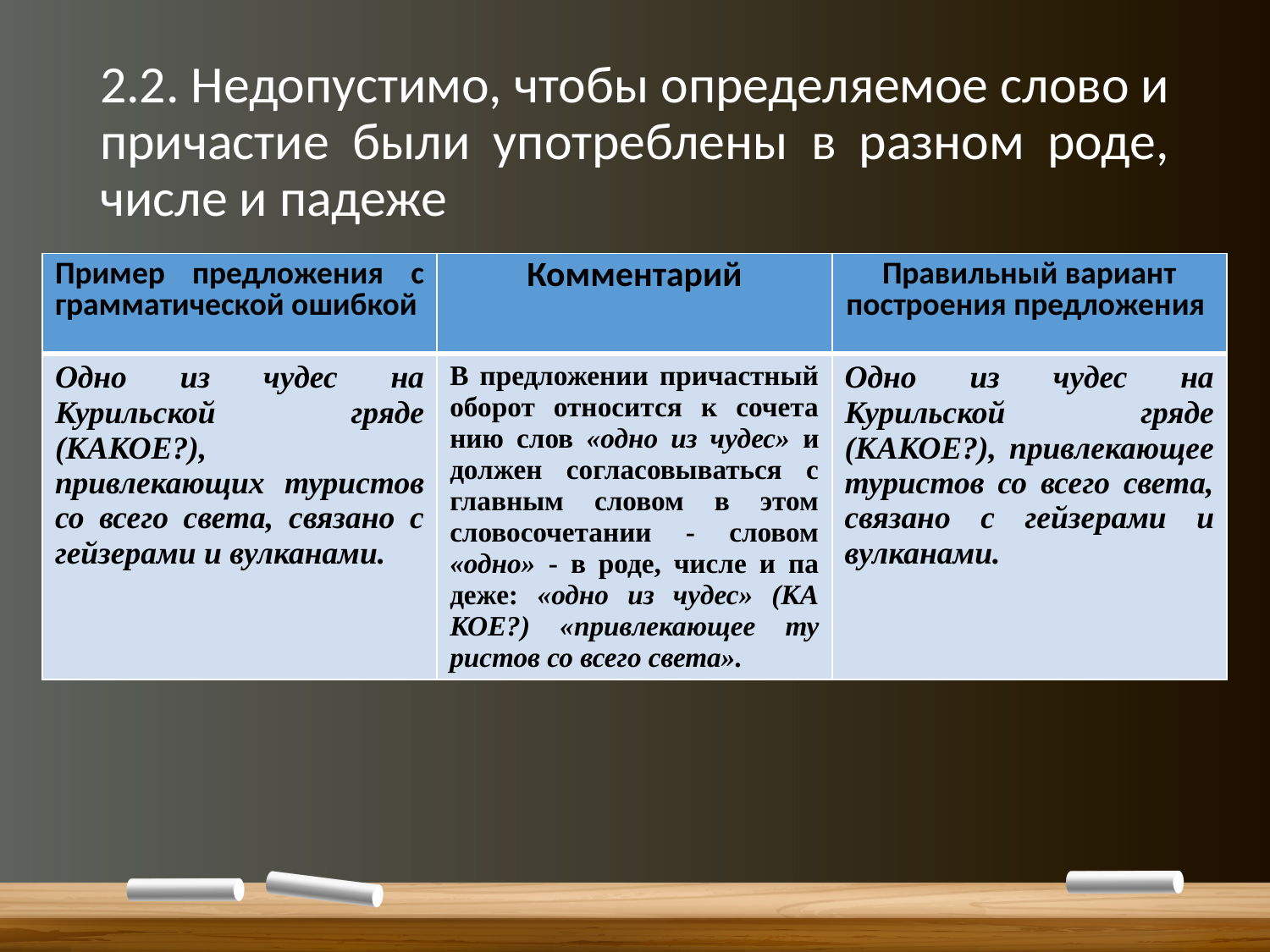

# 2.2. Недопустимо, чтобы определяемое слово и причастие были употреблены в разном роде, числе и падеже
| Пример предложения с грамматической ошибкой | Комментарий | Правильный вариант построения предложения |
| --- | --- | --- |
| Одно из чудес на Курильской гряде (КАКОЕ?), привлекающих туристов со всего света, связано с гейзе­рами и вулканами. | В предложении причастный оборот относится к сочета­нию слов «одно из чудес» и должен согласовываться с главным словом в этом словосочетании - словом «одно» - в роде, числе и па­деже: «одно из чудес» (КА­КОЕ?) «привлекающее ту­ристов со всего света». | Одно из чудес на Курильской гряде (КАКОЕ?), привлекающее туристов со всего света, связано с гейзе­рами и вулканами. |